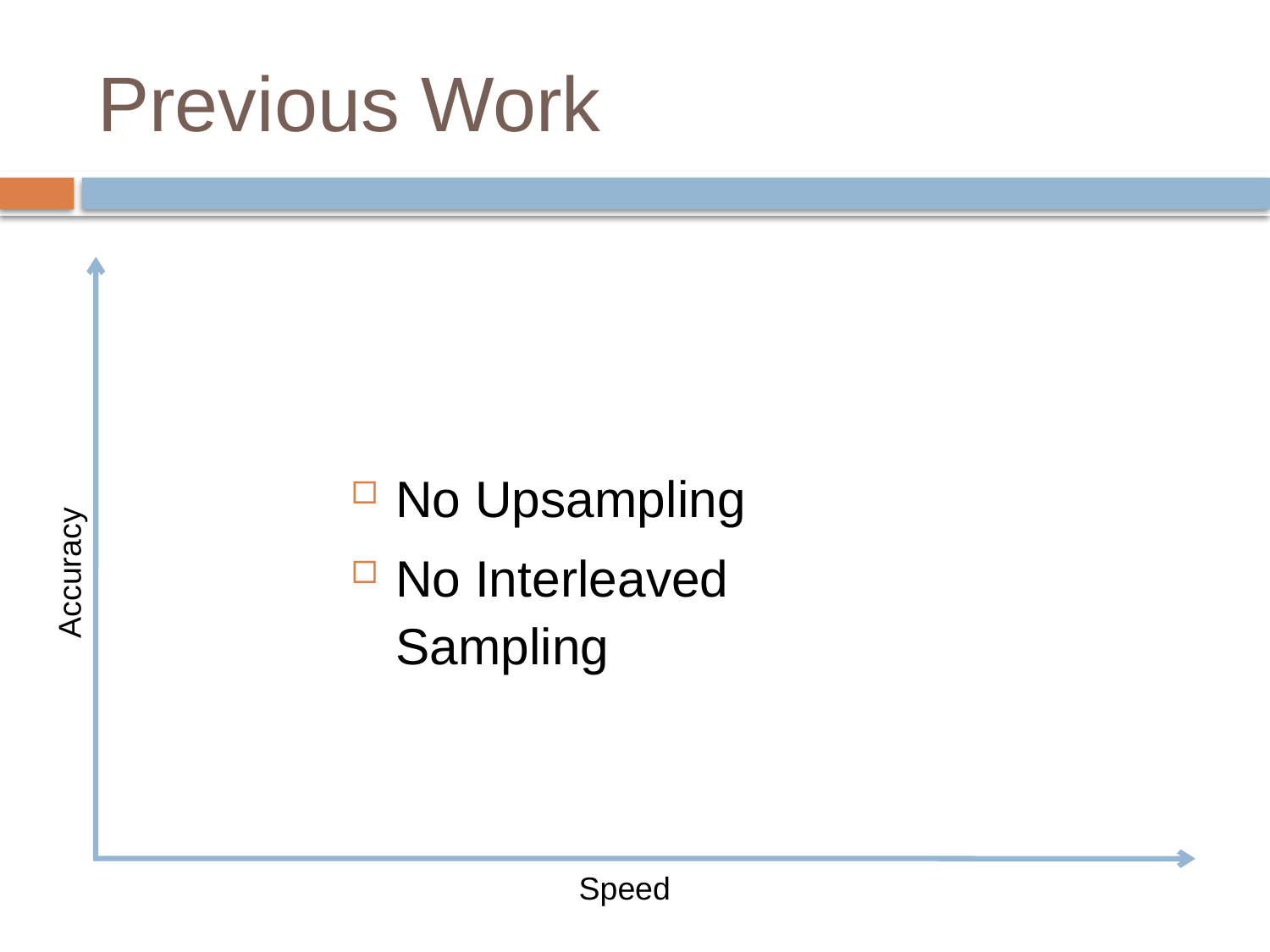

# Previous Work
No Upsampling
No Interleaved Sampling

Accuracy
Speed